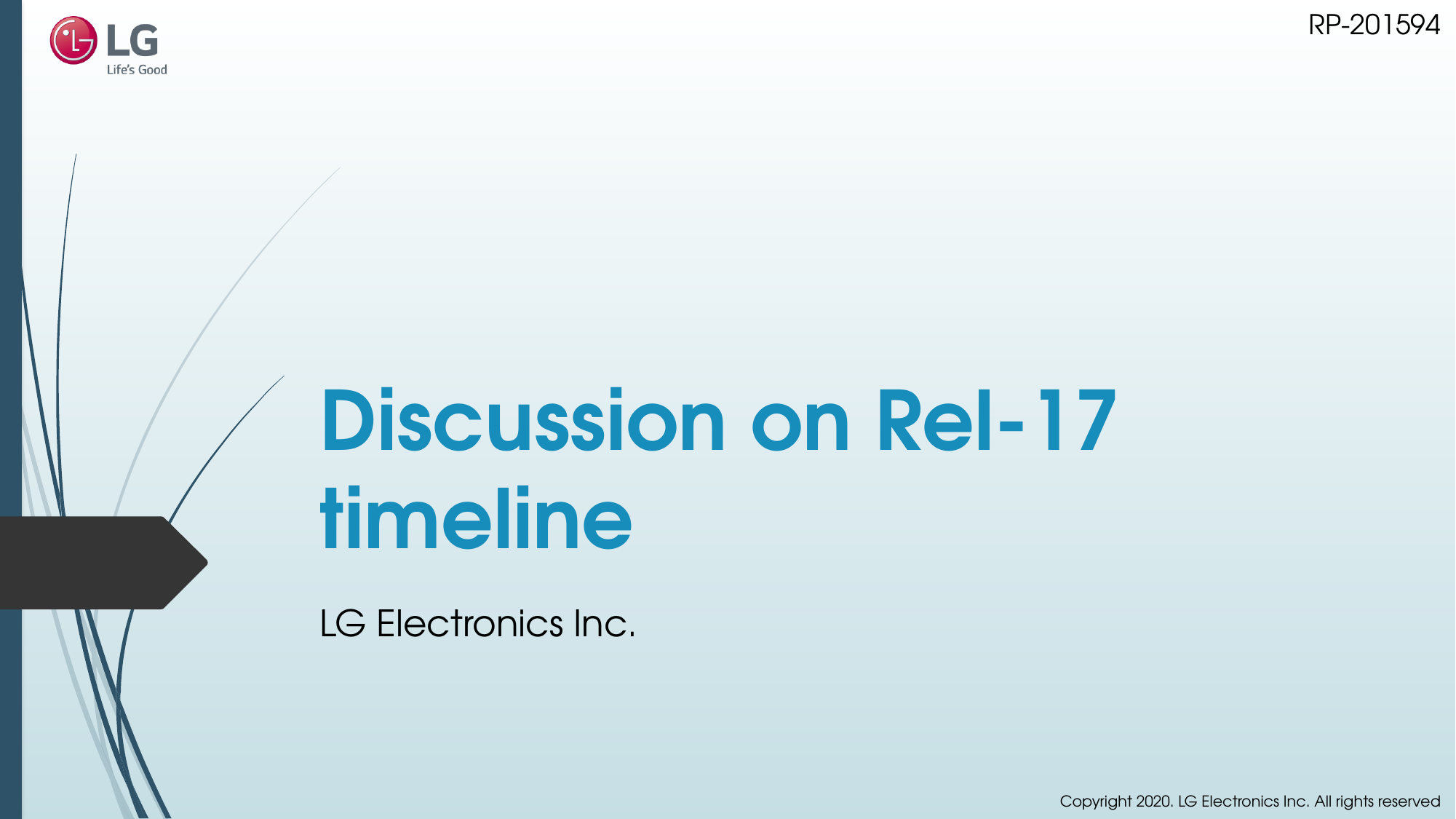

# Discussion on Rel-17 timeline
LG Electronics Inc.